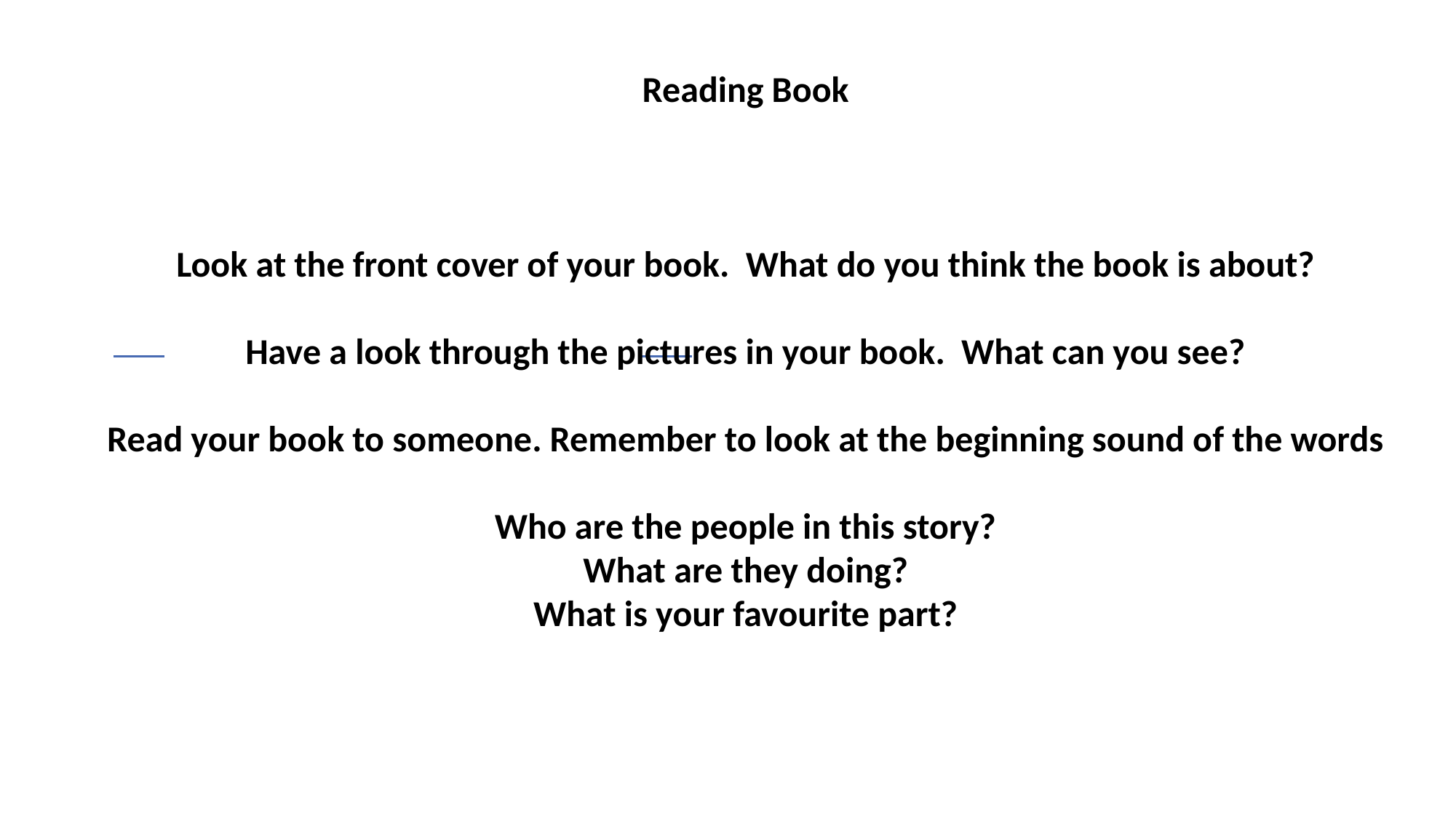

Reading Book

Look at the front cover of your book.  What do you think the book is about?

Have a look through the pictures in your book.  What can you see?

Read your book to someone. Remember to look at the beginning sound of the words

Who are the people in this story?
What are they doing?
What is your favourite part?